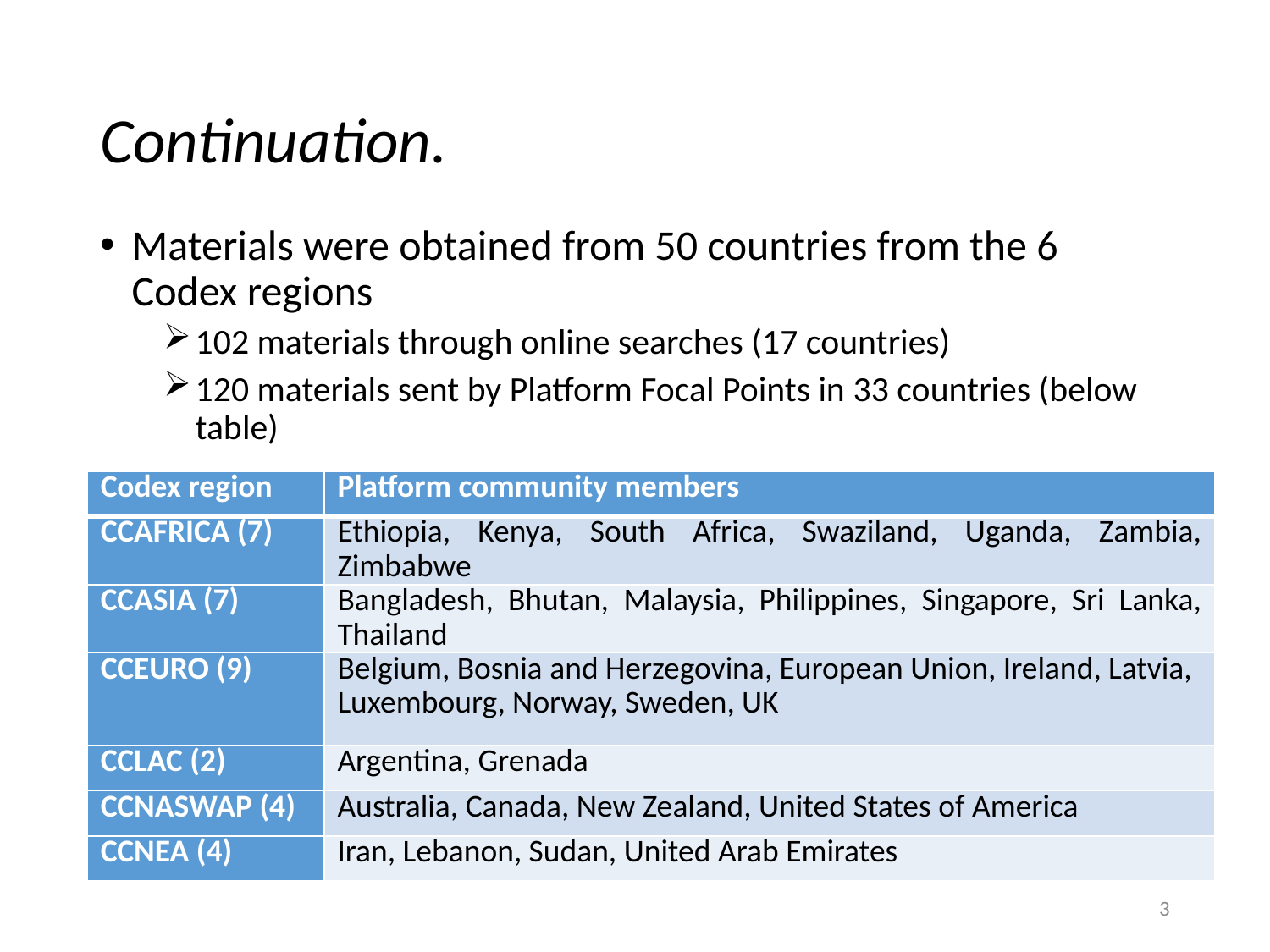

# Continuation.
Materials were obtained from 50 countries from the 6 Codex regions
102 materials through online searches (17 countries)
120 materials sent by Platform Focal Points in 33 countries (below table)

| Codex region | Platform community members |
| --- | --- |
| CCAFRICA (7) | Ethiopia, Kenya, South Africa, Swaziland, Uganda, Zambia, Zimbabwe |
| CCASIA (7) | Bangladesh, Bhutan, Malaysia, Philippines, Singapore, Sri Lanka, Thailand |
| CCEURO (9) | Belgium, Bosnia and Herzegovina, European Union, Ireland, Latvia, Luxembourg, Norway, Sweden, UK |
| CCLAC (2) | Argentina, Grenada |
| CCNASWAP (4) | Australia, Canada, New Zealand, United States of America |
| CCNEA (4) | Iran, Lebanon, Sudan, United Arab Emirates |
3